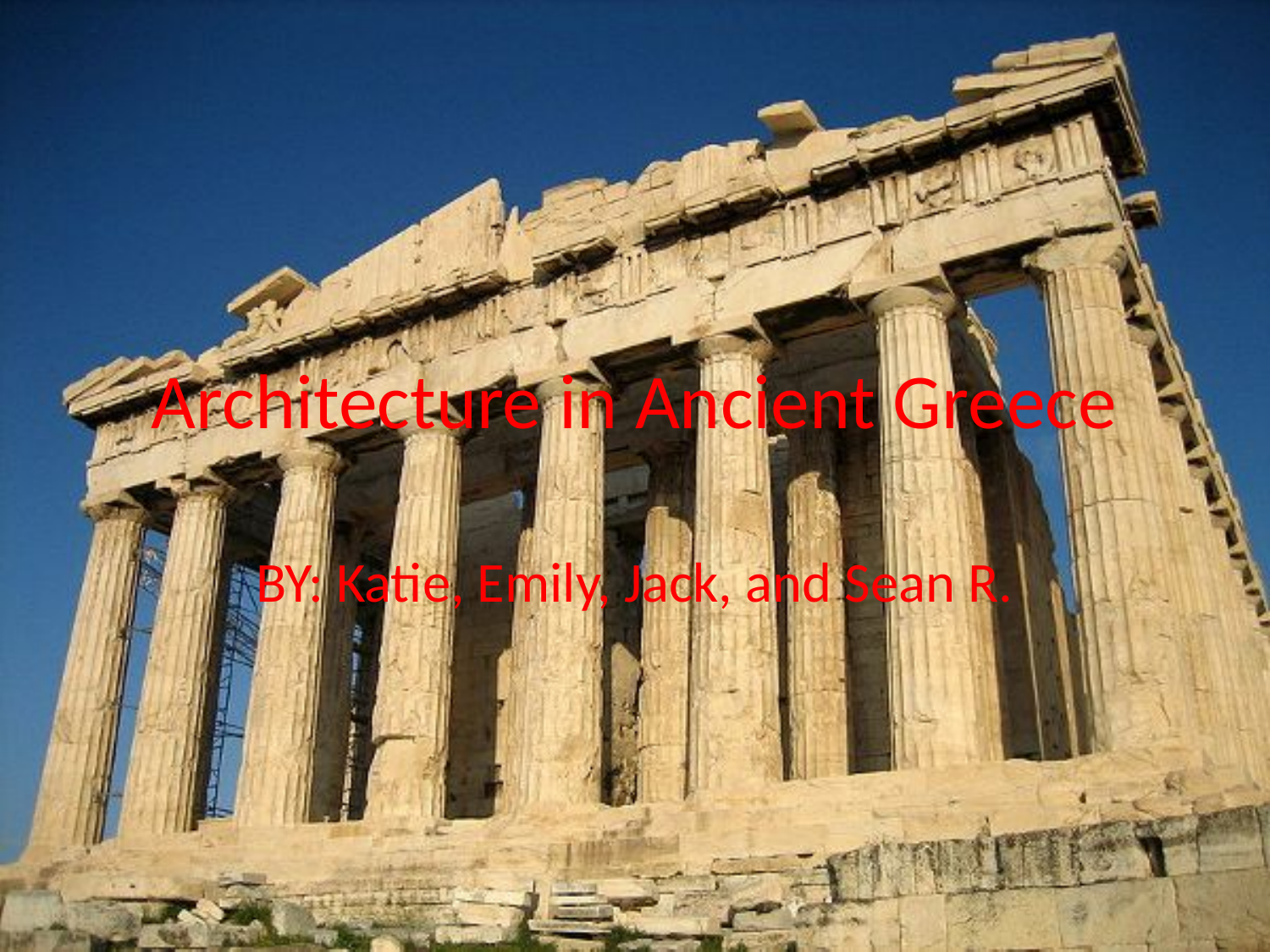

# Architecture in Ancient Greece
BY: Katie, Emily, Jack, and Sean R.